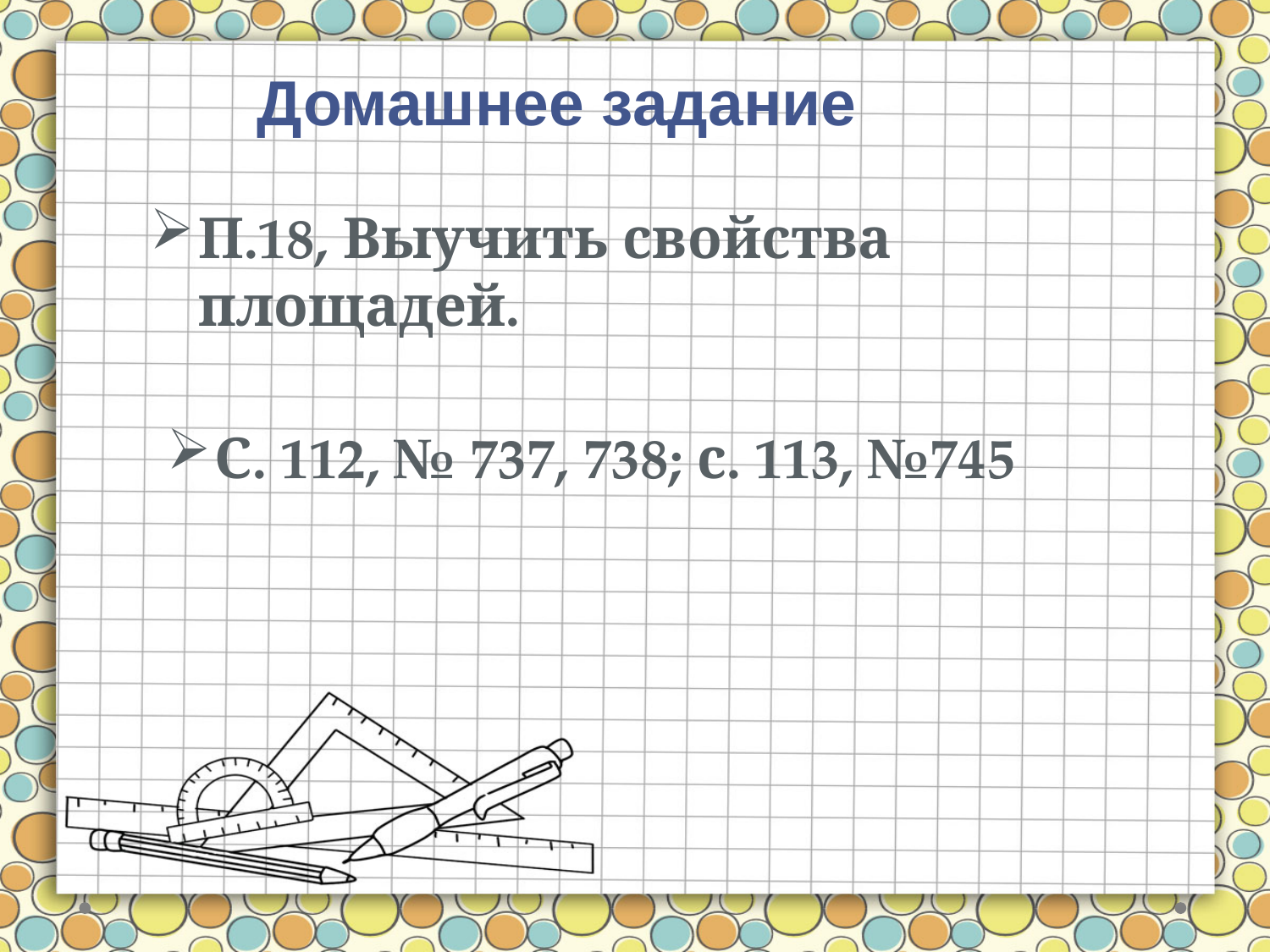

Домашнее задание
П.18, Выучить свойства площадей.
С. 112, № 737, 738; с. 113, №745